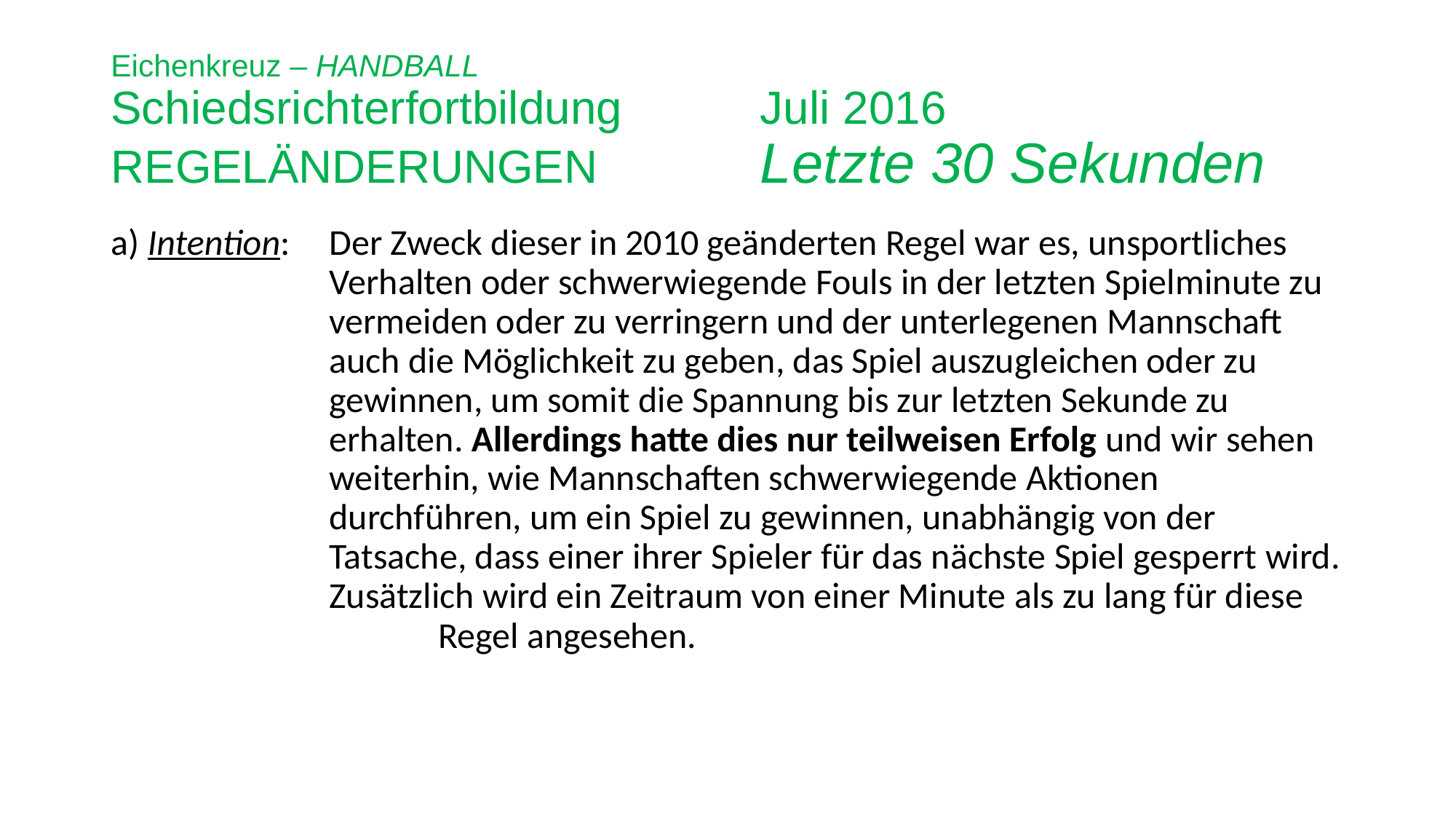

# Eichenkreuz – HANDBALL Schiedsrichterfortbildung		Juli 2016 REGELÄNDERUNGEN     		Letzte 30 Sekunden
a) Intention:	Der Zweck dieser in 2010 geänderten Regel war es, unsportliches 			Verhalten oder schwerwiegende Fouls in der letzten Spielminute zu 		vermeiden oder zu verringern und der unterlegenen Mannschaft 			auch die Möglichkeit zu geben, das Spiel auszugleichen oder zu 			gewinnen, um somit die Spannung bis zur letzten Sekunde zu 			erhalten. Allerdings hatte dies nur teilweisen Erfolg und wir sehen 		weiterhin, wie Mannschaften schwerwiegende Aktionen 				durchführen, um ein Spiel zu gewinnen, unabhängig von der 			Tatsache, dass einer ihrer Spieler für das nächste Spiel gesperrt wird. 		Zusätzlich wird ein Zeitraum von einer Minute als zu lang für diese 			Regel angesehen.